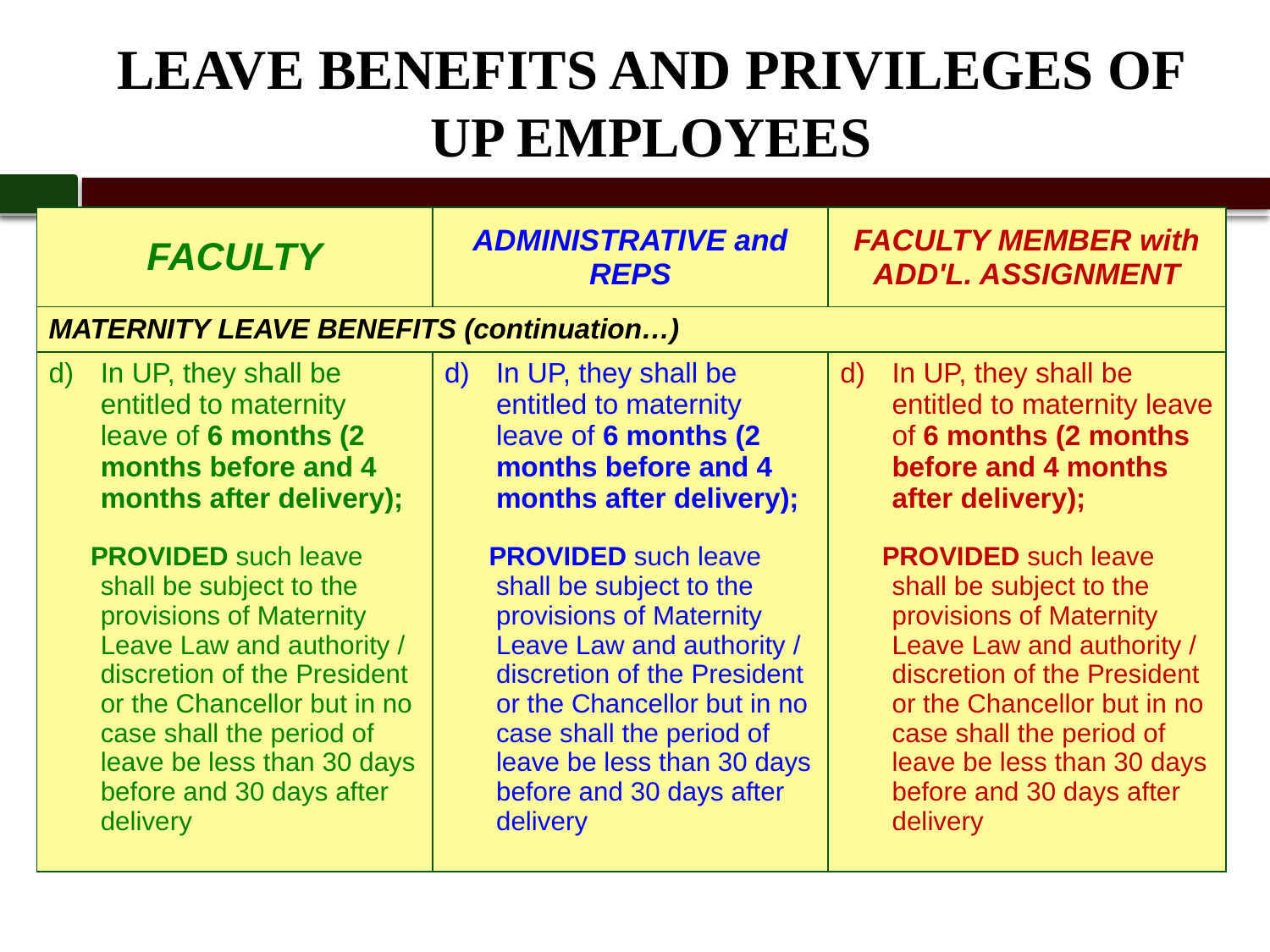

# LEAVE BENEFITS AND PRIVILEGES OF UP EMPLOYEES
| FACULTY | ADMINISTRATIVE and REPS | FACULTY MEMBER with ADD'L. ASSIGNMENT |
| --- | --- | --- |
| MATERNITY LEAVE BENEFITS (continuation…) |  |  |
| In UP, they shall be entitled to maternity leave of 6 months (2 months before and 4 months after delivery); PROVIDED such leave shall be subject to the provisions of Maternity Leave Law and authority / discretion of the President or the Chancellor but in no case shall the period of leave be less than 30 days before and 30 days after delivery | In UP, they shall be entitled to maternity leave of 6 months (2 months before and 4 months after delivery); PROVIDED such leave shall be subject to the provisions of Maternity Leave Law and authority / discretion of the President or the Chancellor but in no case shall the period of leave be less than 30 days before and 30 days after delivery | In UP, they shall be entitled to maternity leave of 6 months (2 months before and 4 months after delivery); PROVIDED such leave shall be subject to the provisions of Maternity Leave Law and authority / discretion of the President or the Chancellor but in no case shall the period of leave be less than 30 days before and 30 days after delivery |